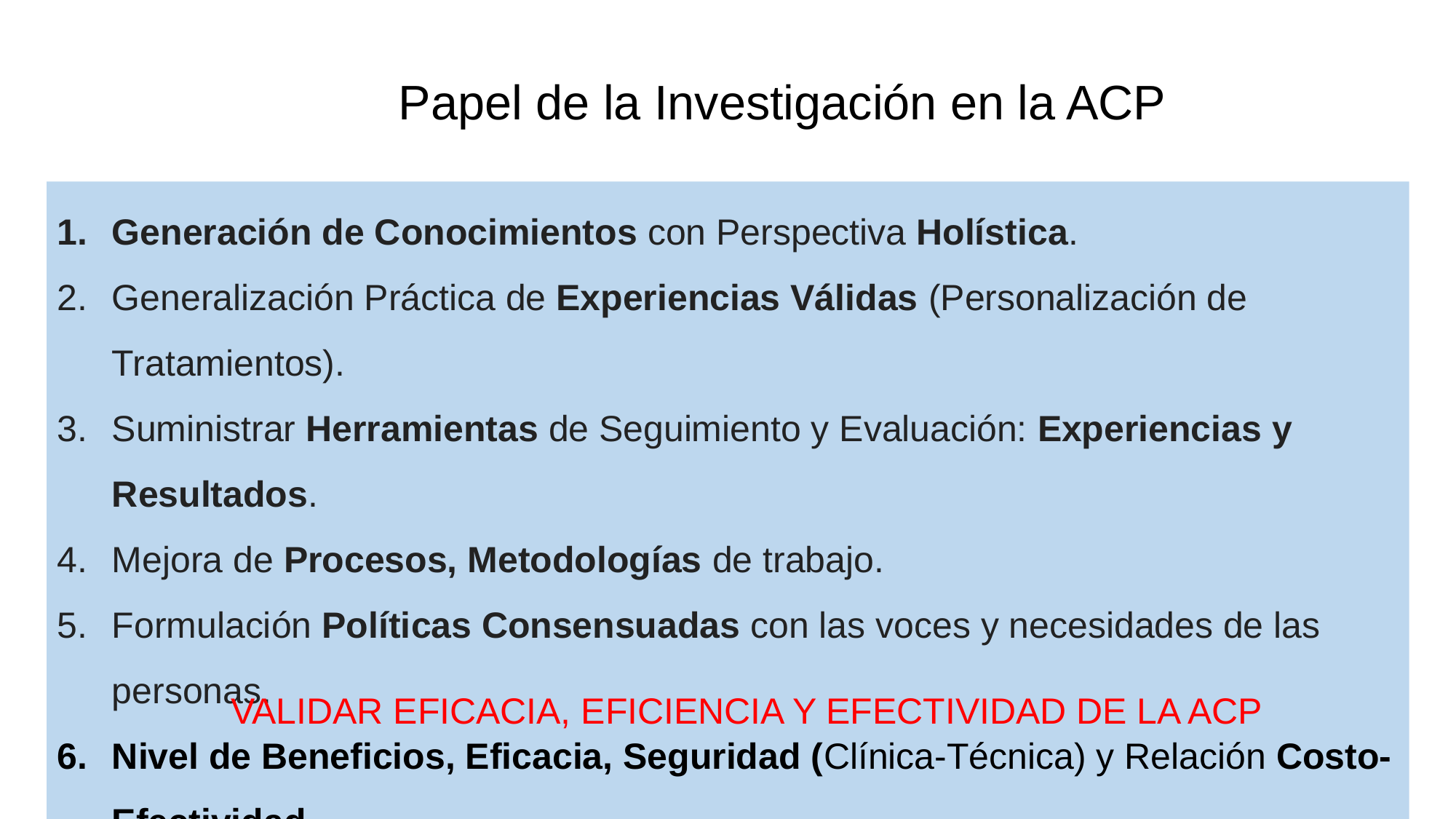

Papel de la Investigación en la ACP
Generación de Conocimientos con Perspectiva Holística.
Generalización Práctica de Experiencias Válidas (Personalización de Tratamientos).
Suministrar Herramientas de Seguimiento y Evaluación: Experiencias y Resultados.
Mejora de Procesos, Metodologías de trabajo.
Formulación Políticas Consensuadas con las voces y necesidades de las personas.
Nivel de Beneficios, Eficacia, Seguridad (Clínica-Técnica) y Relación Costo-Efectividad.
VALIDAR EFICACIA, EFICIENCIA Y EFECTIVIDAD DE LA ACP